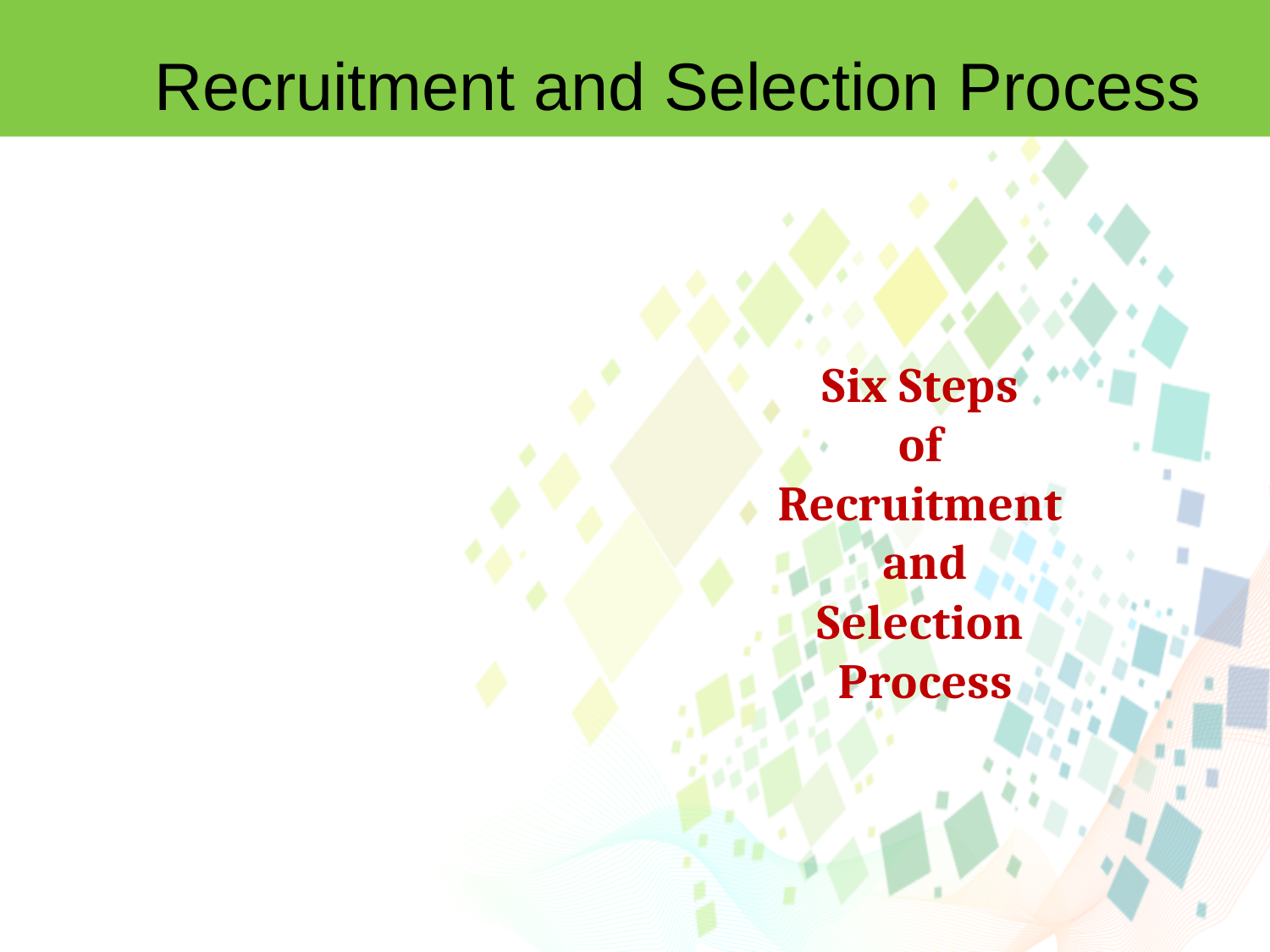

Recruitment and Selection Process
Six Steps
of
Recruitment
 and
Selection
Process